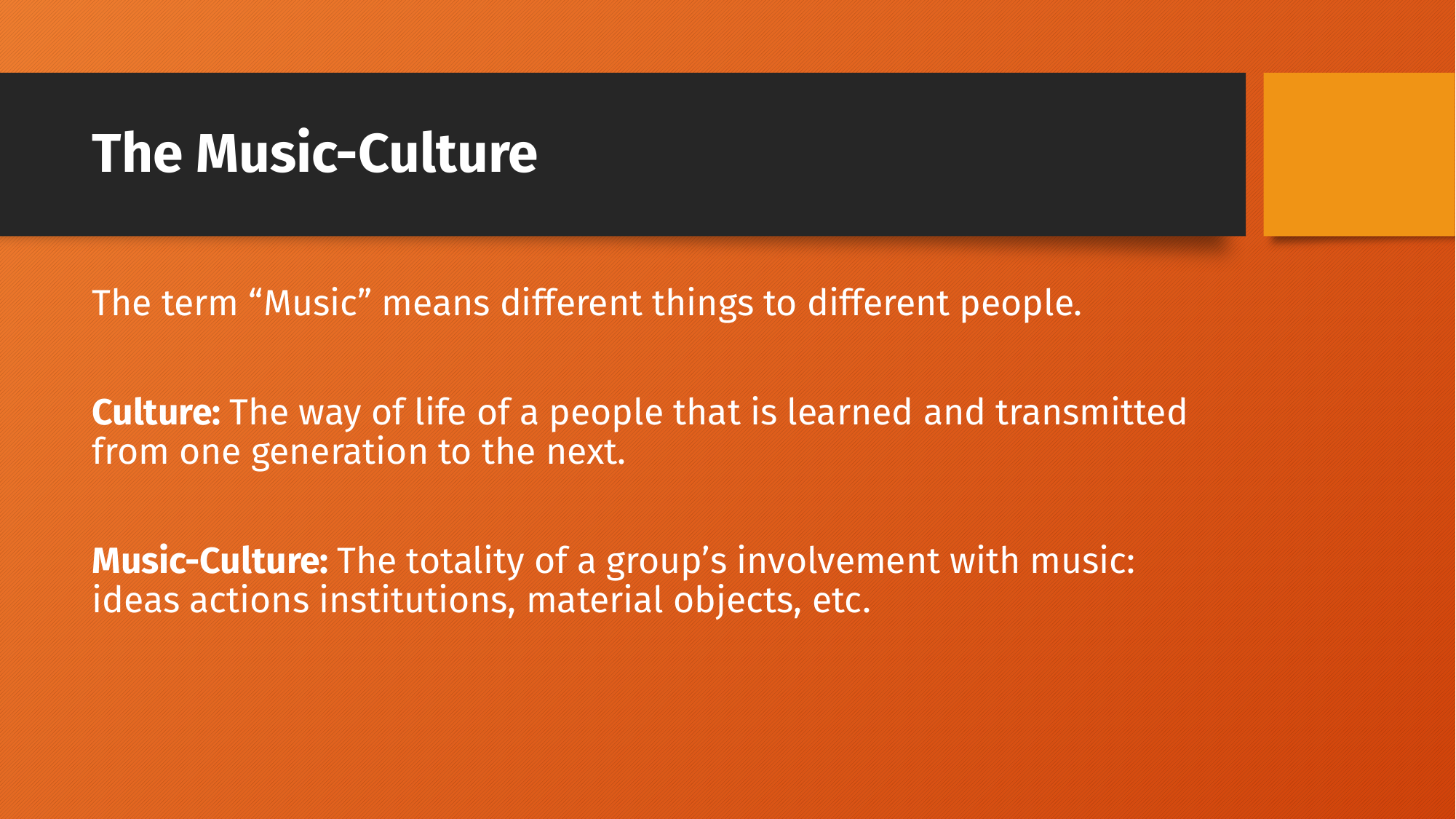

# The Music-Culture
The term “Music” means different things to different people.

Culture: The way of life of a people that is learned and transmitted from one generation to the next.

Music-Culture: The totality of a group’s involvement with music: ideas actions institutions, material objects, etc.